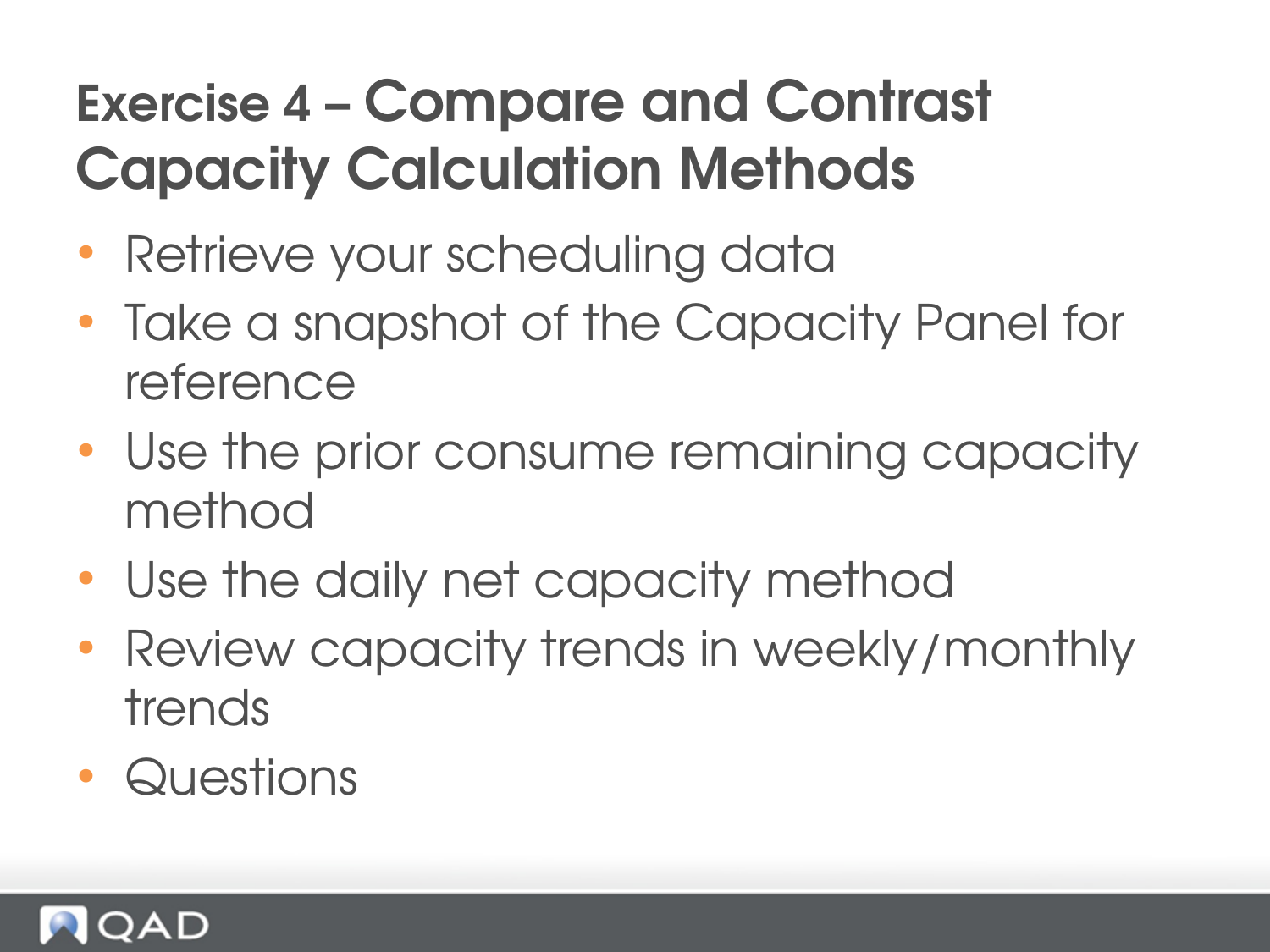

Exercise 4 – Compare and Contrast Capacity Calculation Methods
Retrieve your scheduling data
Take a snapshot of the Capacity Panel for reference
Use the prior consume remaining capacity method
Use the daily net capacity method
Review capacity trends in weekly/monthly trends
Questions